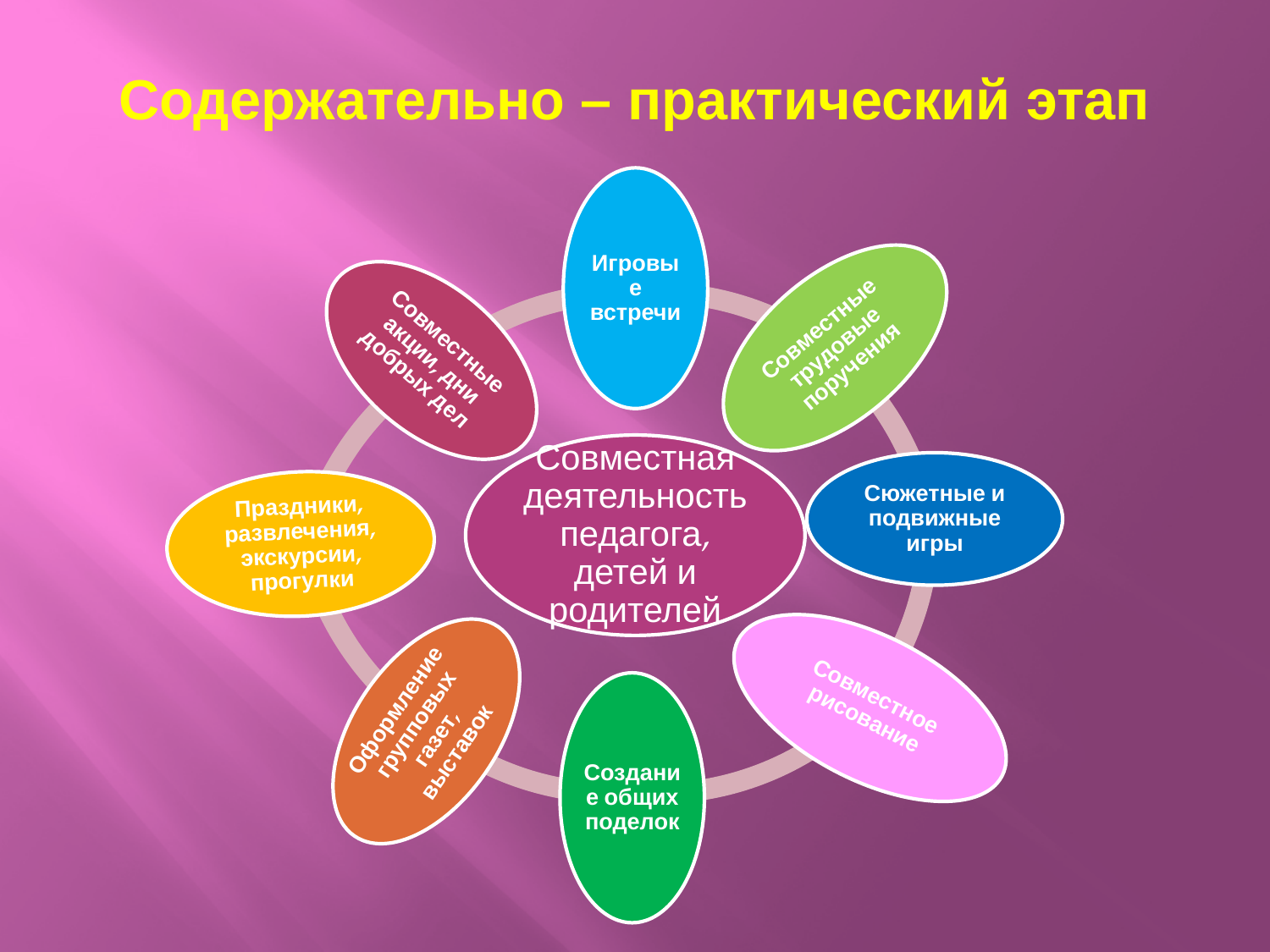

# Содержательно – практический этап
Совместная деятельность педагога, детей и родителей
Игровые встречи
Совместные трудовые поручения
Сюжетные и подвижные игры
Совместное рисование
Создание общих поделок
Оформление групповых газет, выставок
Праздники, развлечения, экскурсии, прогулки
Совместные акции, дни добрых дел